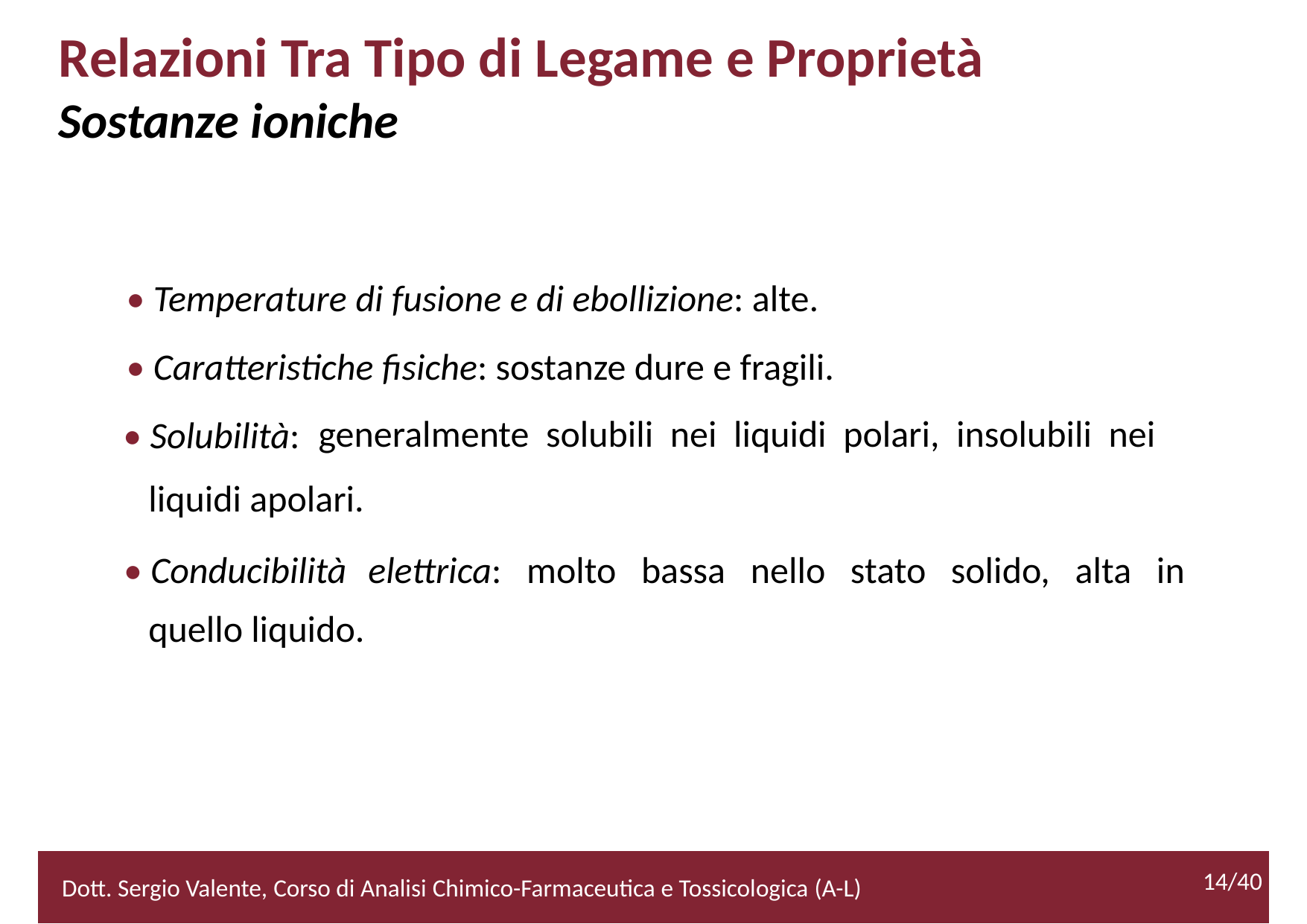

Relazioni Tra Tipo di Legame e Proprietà
Sostanze ioniche
• Temperature di fusione e di ebollizione: alte.

• Caratteristiche fisiche: sostanze dure e fragili.
• Solubilità:
generalmente  solubili  nei  liquidi  polari,  insolubili  nei
	liquidi apolari.

• Conducibilità

	quello liquido.
elettrica:   molto   bassa   nello   stato   solido,   alta   in

14/40
2/52
Dott. Sergio Valente, Corso di Analisi Chimico-Farmaceutica e Tossicologica (A-L)